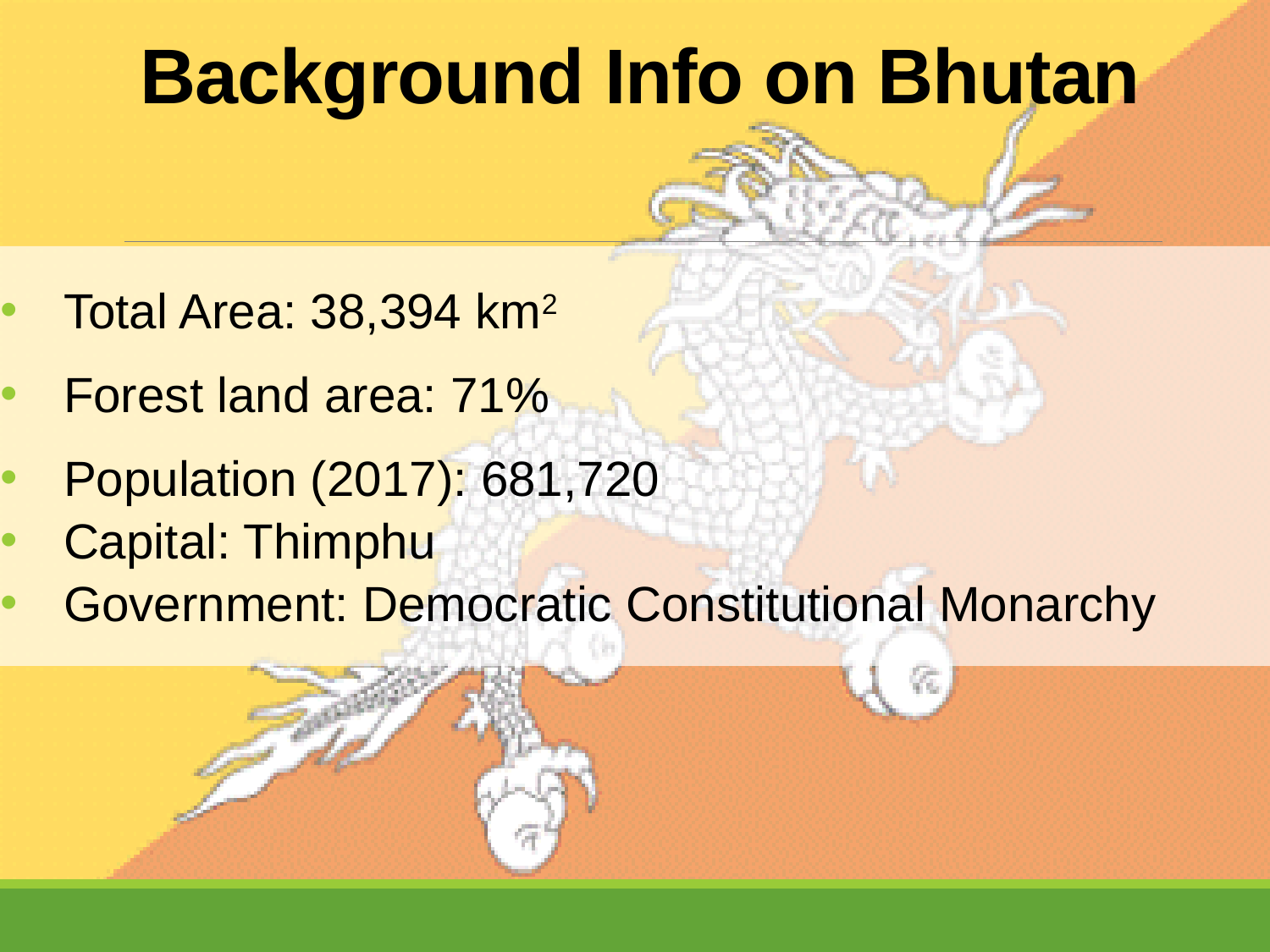

# Background Info on Bhutan

Total Area: 38,394 km2
Forest land area: 71%
Population (2017): 681,720
Capital: Thimphu
Government: Democratic Constitutional Monarchy